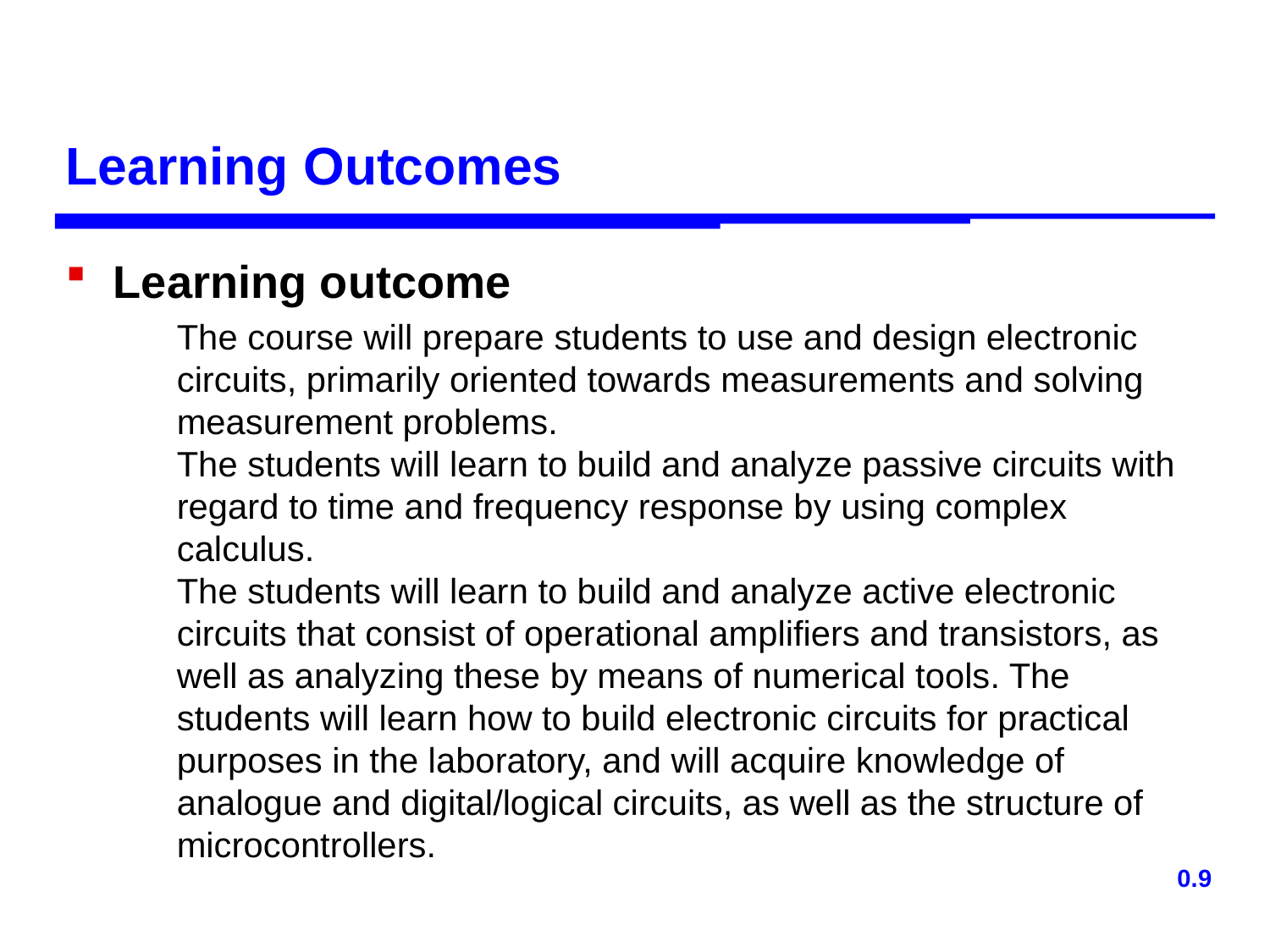

# Learning Outcomes
Learning outcome
The course will prepare students to use and design electronic circuits, primarily oriented towards measurements and solving measurement problems.
The students will learn to build and analyze passive circuits with regard to time and frequency response by using complex calculus.
The students will learn to build and analyze active electronic circuits that consist of operational amplifiers and transistors, as well as analyzing these by means of numerical tools. The students will learn how to build electronic circuits for practical purposes in the laboratory, and will acquire knowledge of analogue and digital/logical circuits, as well as the structure of microcontrollers.